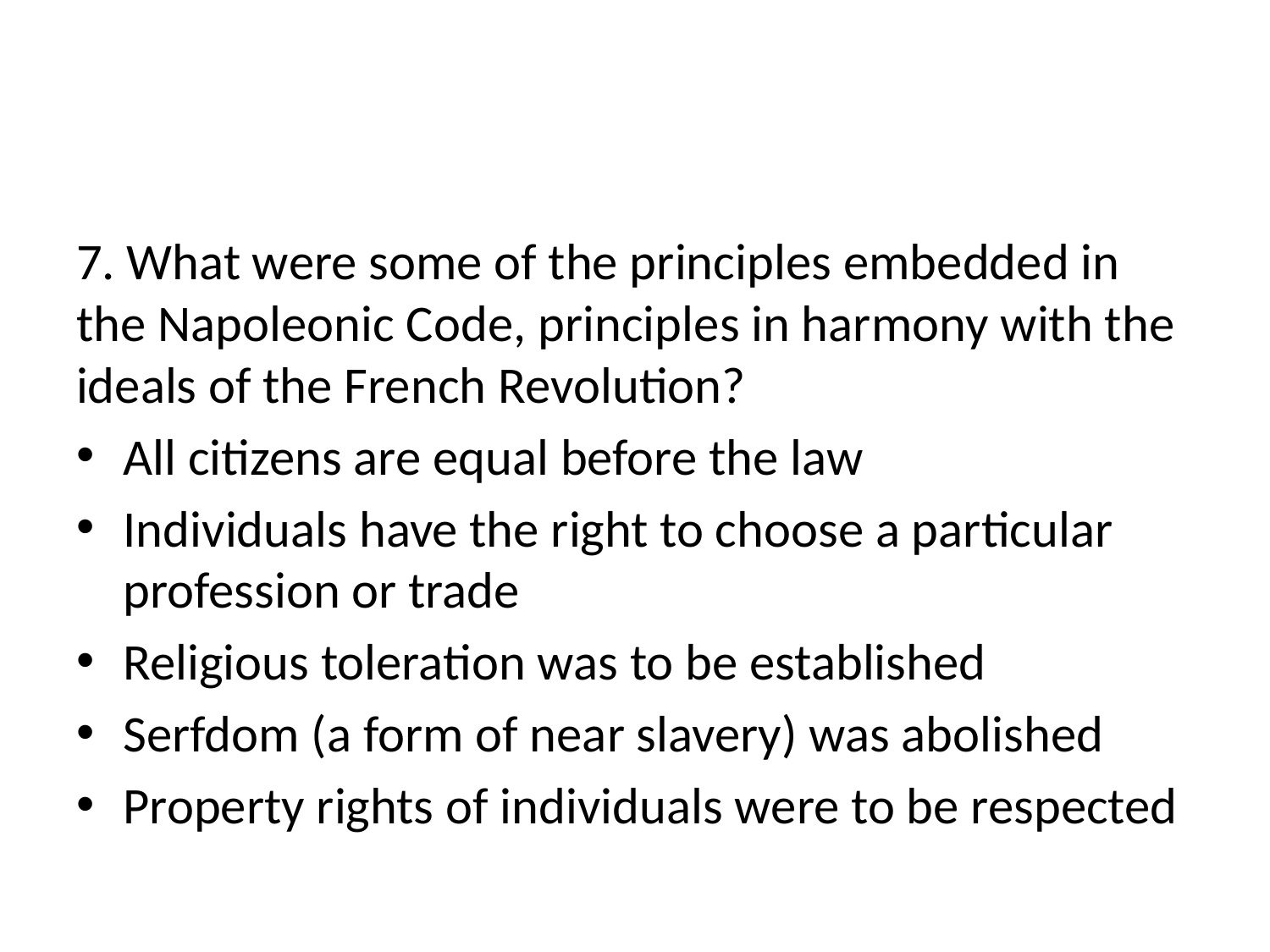

#
7. What were some of the principles embedded in the Napoleonic Code, principles in harmony with the ideals of the French Revolution?
All citizens are equal before the law
Individuals have the right to choose a particular profession or trade
Religious toleration was to be established
Serfdom (a form of near slavery) was abolished
Property rights of individuals were to be respected